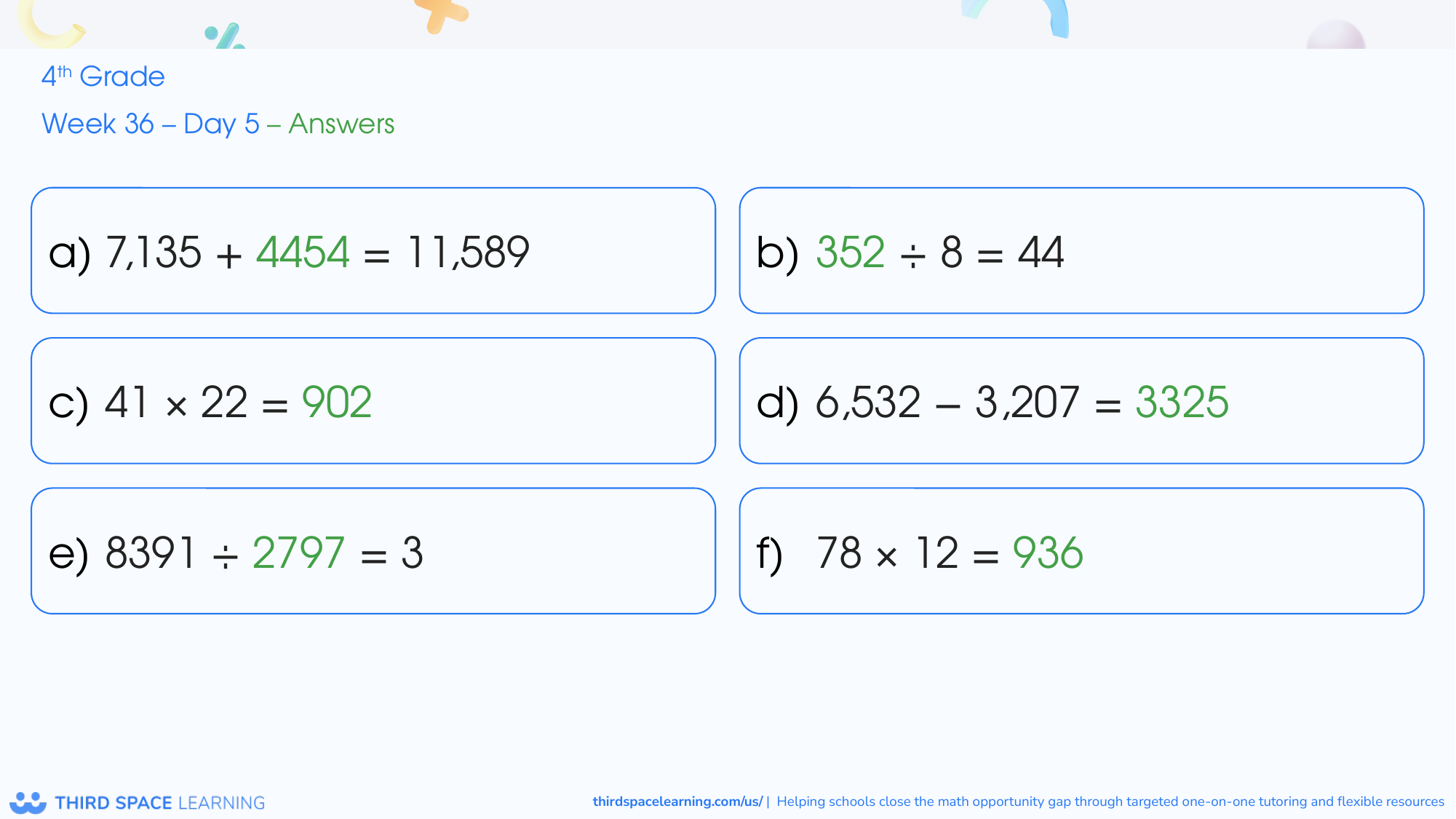

4th Grade
Week 36 – Day 5 – Answers
7,135 + 4454 = 11,589
352 ÷ 8 = 44
41 × 22 = 902
6,532 − 3,207 = 3325
8391 ÷ 2797 = 3
78 × 12 = 936